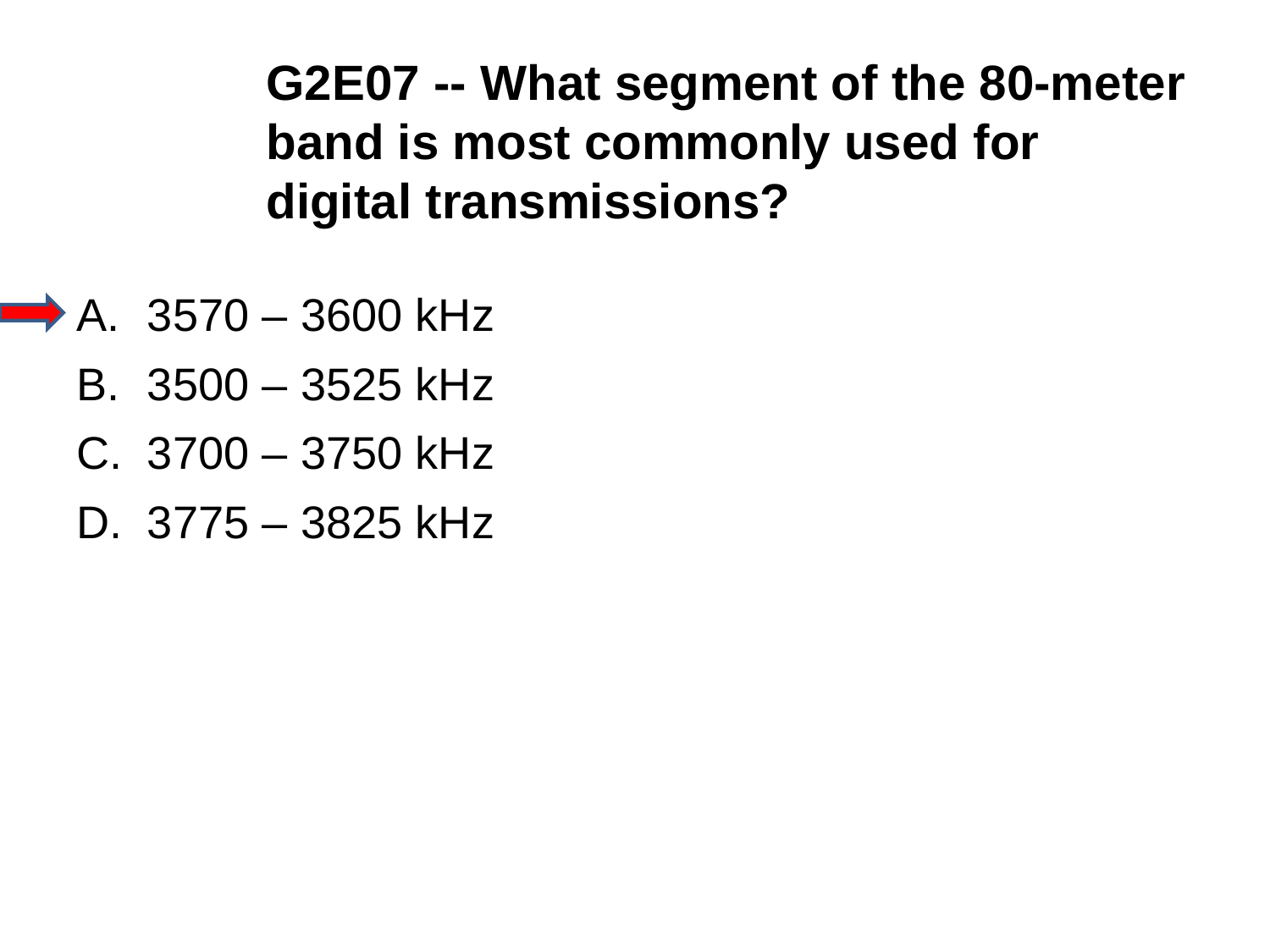

G2E07 -- What segment of the 80-meter band is most commonly used for digital transmissions?
A.	3570 – 3600 kHz
B.	3500 – 3525 kHz
C.	3700 – 3750 kHz
D.	3775 – 3825 kHz